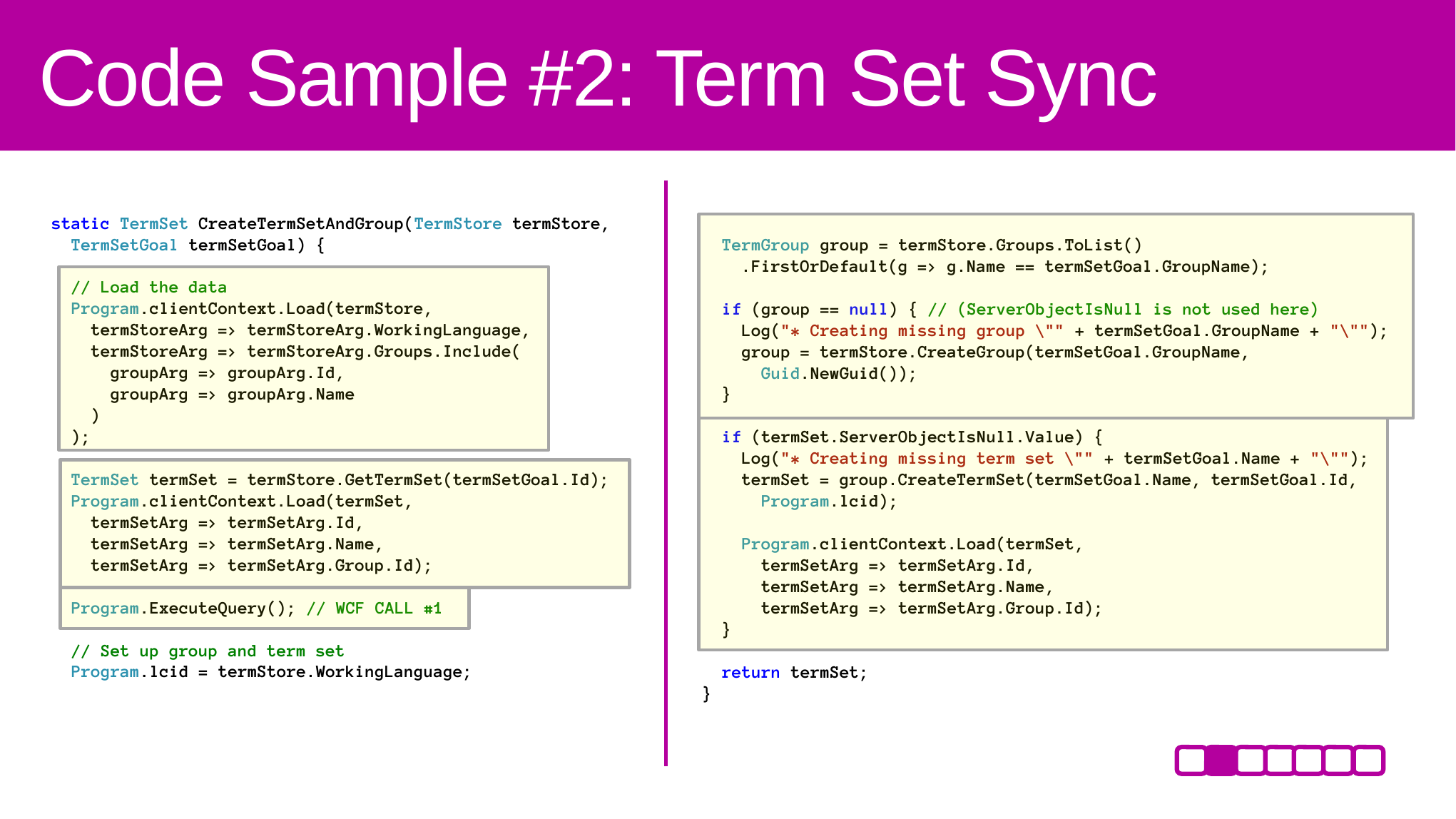

Code Sample #2: Term Set Sync
static TermSet CreateTermSetAndGroup(TermStore termStore,
  TermSetGoal termSetGoal) {

  // Load the data
  Program.clientContext.Load(termStore,
    termStoreArg => termStoreArg.WorkingLanguage,
    termStoreArg => termStoreArg.Groups.Include(
      groupArg => groupArg.Id,
      groupArg => groupArg.Name
    )
  );

  TermSet termSet = termStore.GetTermSet(termSetGoal.Id);
  Program.clientContext.Load(termSet,
    termSetArg => termSetArg.Id,
    termSetArg => termSetArg.Name,
    termSetArg => termSetArg.Group.Id);

  Program.ExecuteQuery(); // WCF CALL #1

  // Set up group and term set
  Program.lcid = termStore.WorkingLanguage;

  TermGroup group = termStore.Groups.ToList()
    .FirstOrDefault(g => g.Name == termSetGoal.GroupName);
  if (group == null) { // (ServerObjectIsNull is not used here)
    Log("* Creating missing group \"" + termSetGoal.GroupName + "\"");
    group = termStore.CreateGroup(termSetGoal.GroupName,
      Guid.NewGuid());
  }

  if (termSet.ServerObjectIsNull.Value) {
    Log("* Creating missing term set \"" + termSetGoal.Name + "\"");
    termSet = group.CreateTermSet(termSetGoal.Name, termSetGoal.Id,
      Program.lcid);

    Program.clientContext.Load(termSet,
      termSetArg => termSetArg.Id,
      termSetArg => termSetArg.Name,
      termSetArg => termSetArg.Group.Id);
  }

  return termSet;
}